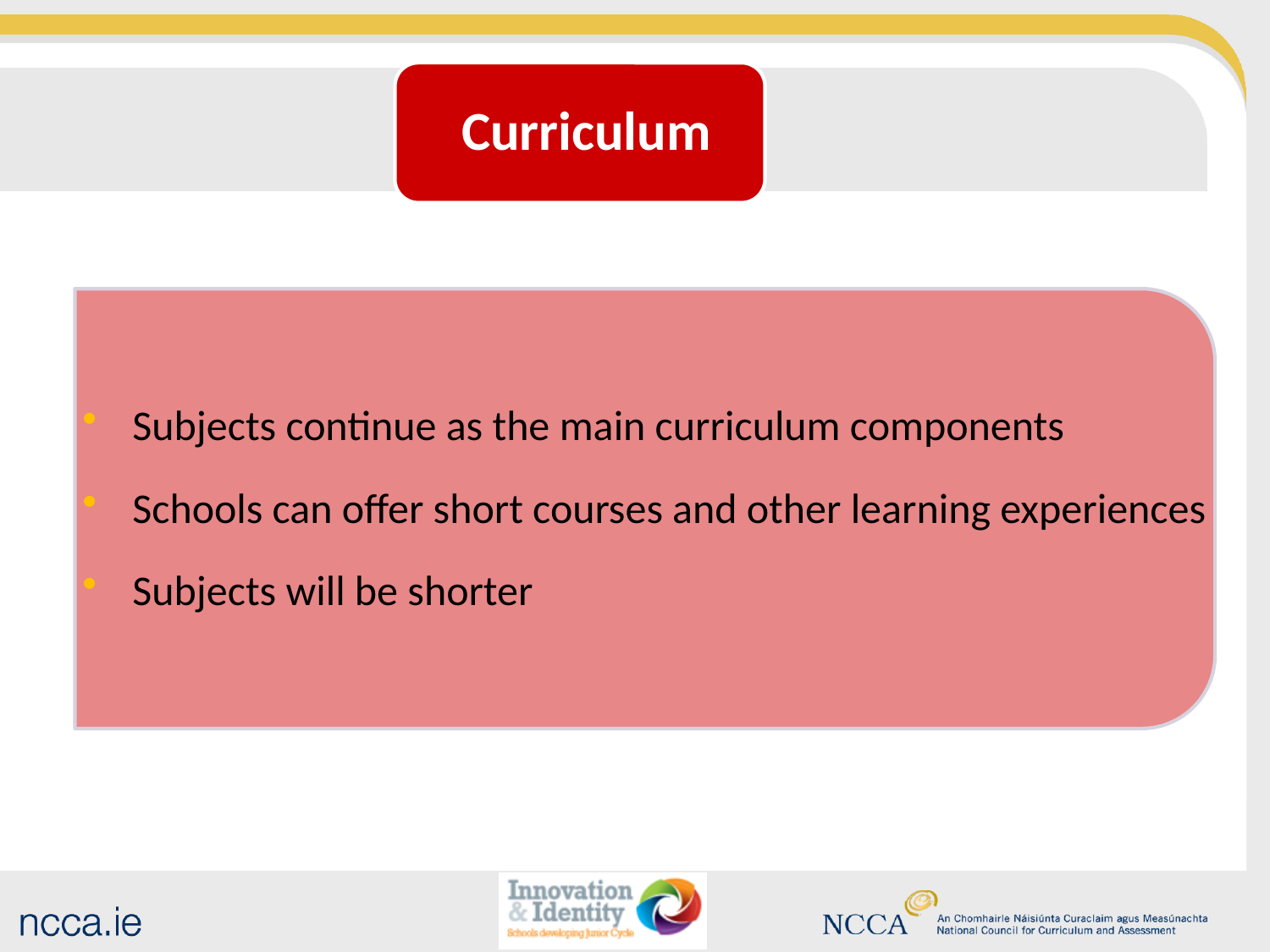

Curriculum

Subjects continue as the main curriculum components
Schools can offer short courses and other learning experiences
Subjects will be shorter